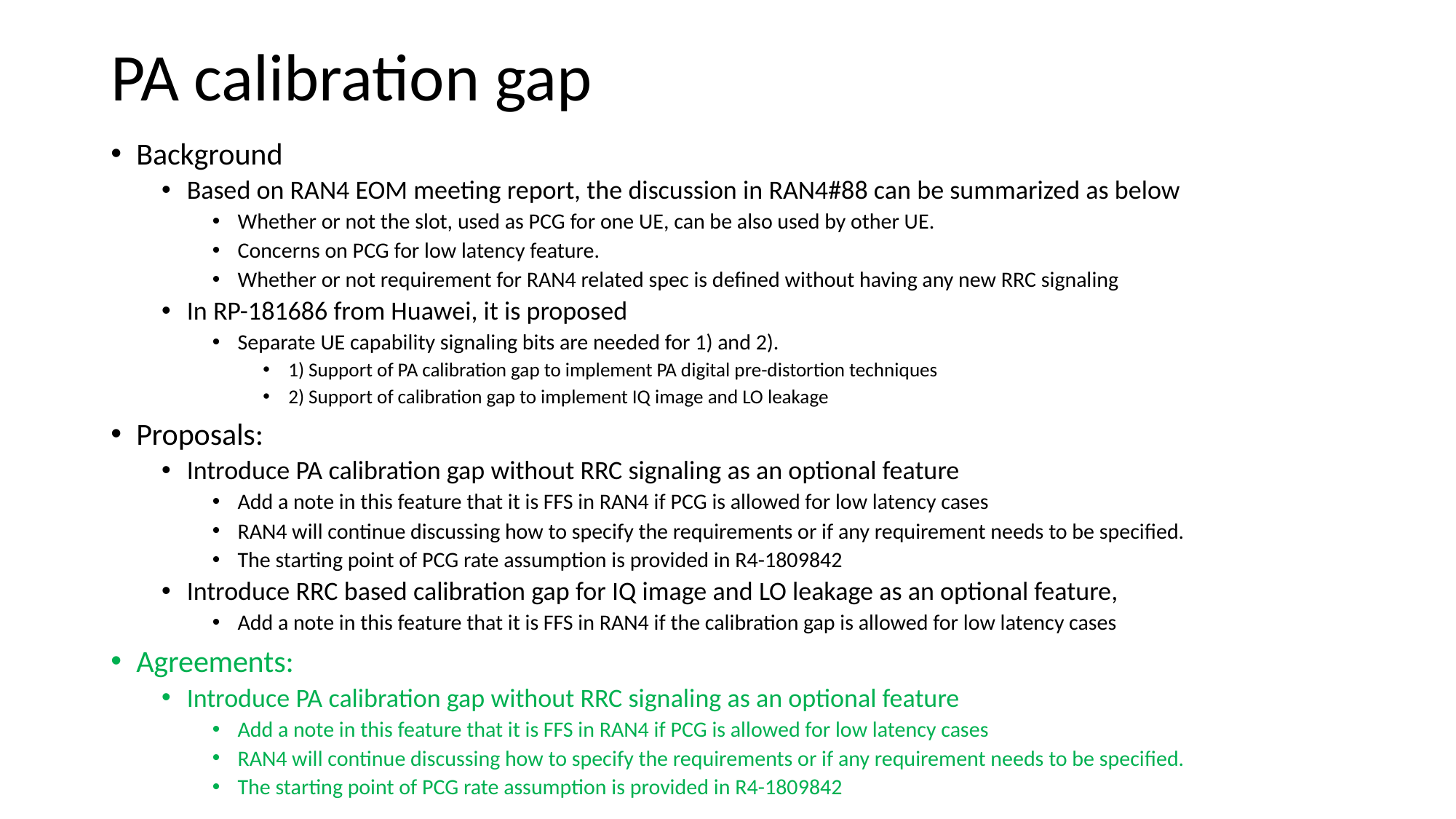

# PA calibration gap
Background
Based on RAN4 EOM meeting report, the discussion in RAN4#88 can be summarized as below
Whether or not the slot, used as PCG for one UE, can be also used by other UE.
Concerns on PCG for low latency feature.
Whether or not requirement for RAN4 related spec is defined without having any new RRC signaling
In RP-181686 from Huawei, it is proposed
Separate UE capability signaling bits are needed for 1) and 2).
1) Support of PA calibration gap to implement PA digital pre-distortion techniques
2) Support of calibration gap to implement IQ image and LO leakage
Proposals:
Introduce PA calibration gap without RRC signaling as an optional feature
Add a note in this feature that it is FFS in RAN4 if PCG is allowed for low latency cases
RAN4 will continue discussing how to specify the requirements or if any requirement needs to be specified.
The starting point of PCG rate assumption is provided in R4-1809842
Introduce RRC based calibration gap for IQ image and LO leakage as an optional feature,
Add a note in this feature that it is FFS in RAN4 if the calibration gap is allowed for low latency cases
Agreements:
Introduce PA calibration gap without RRC signaling as an optional feature
Add a note in this feature that it is FFS in RAN4 if PCG is allowed for low latency cases
RAN4 will continue discussing how to specify the requirements or if any requirement needs to be specified.
The starting point of PCG rate assumption is provided in R4-1809842